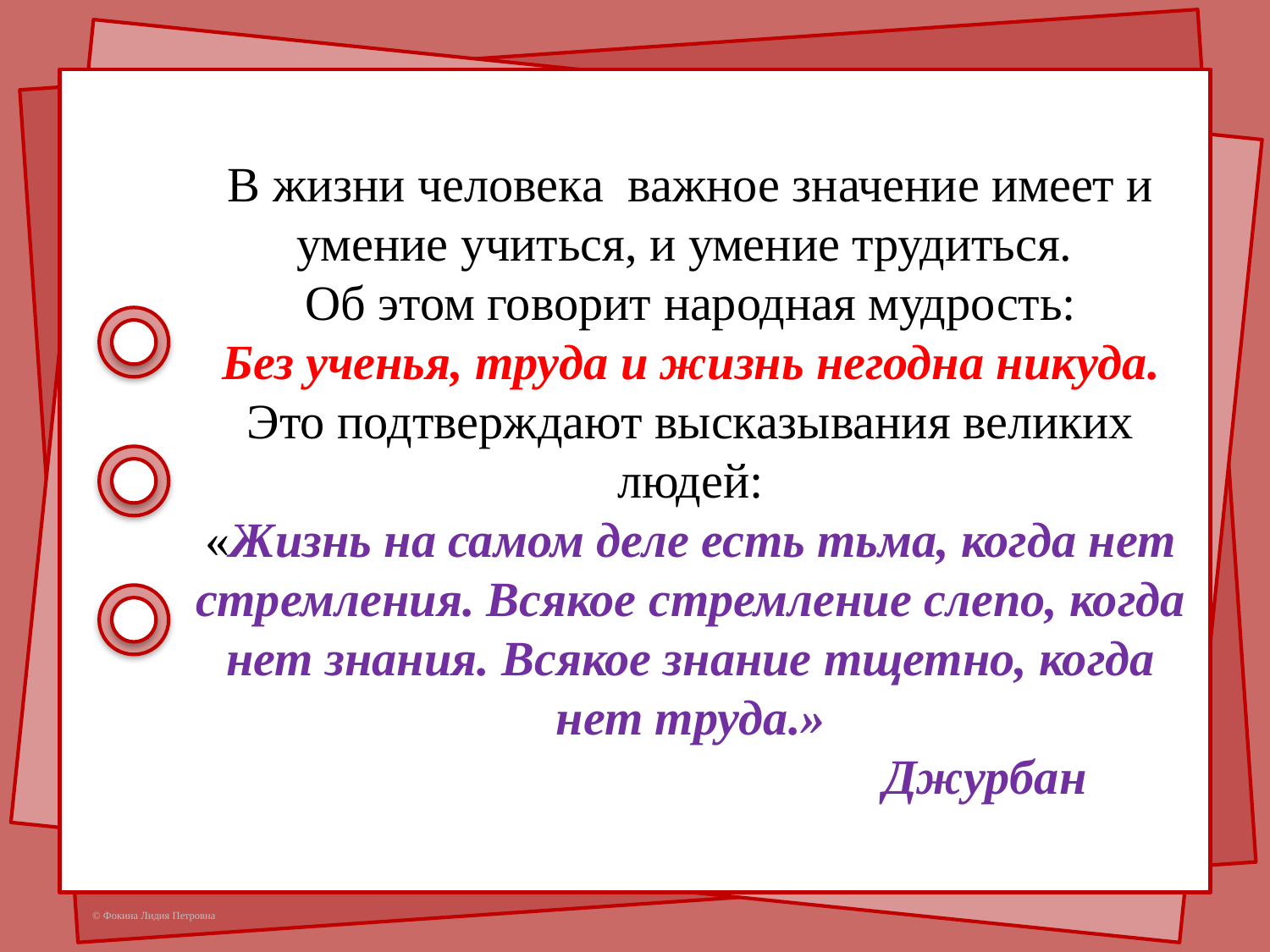

# В жизни человека  важное значение имеет и умение учиться, и умение трудиться. Об этом говорит народная мудрость: Без ученья, труда и жизнь негодна никуда. Это подтверждают высказывания великих людей: «Жизнь на самом деле есть тьма, когда нет стремления. Всякое стремление слепо, когда нет знания. Всякое знание тщетно, когда нет труда.» Джурбан